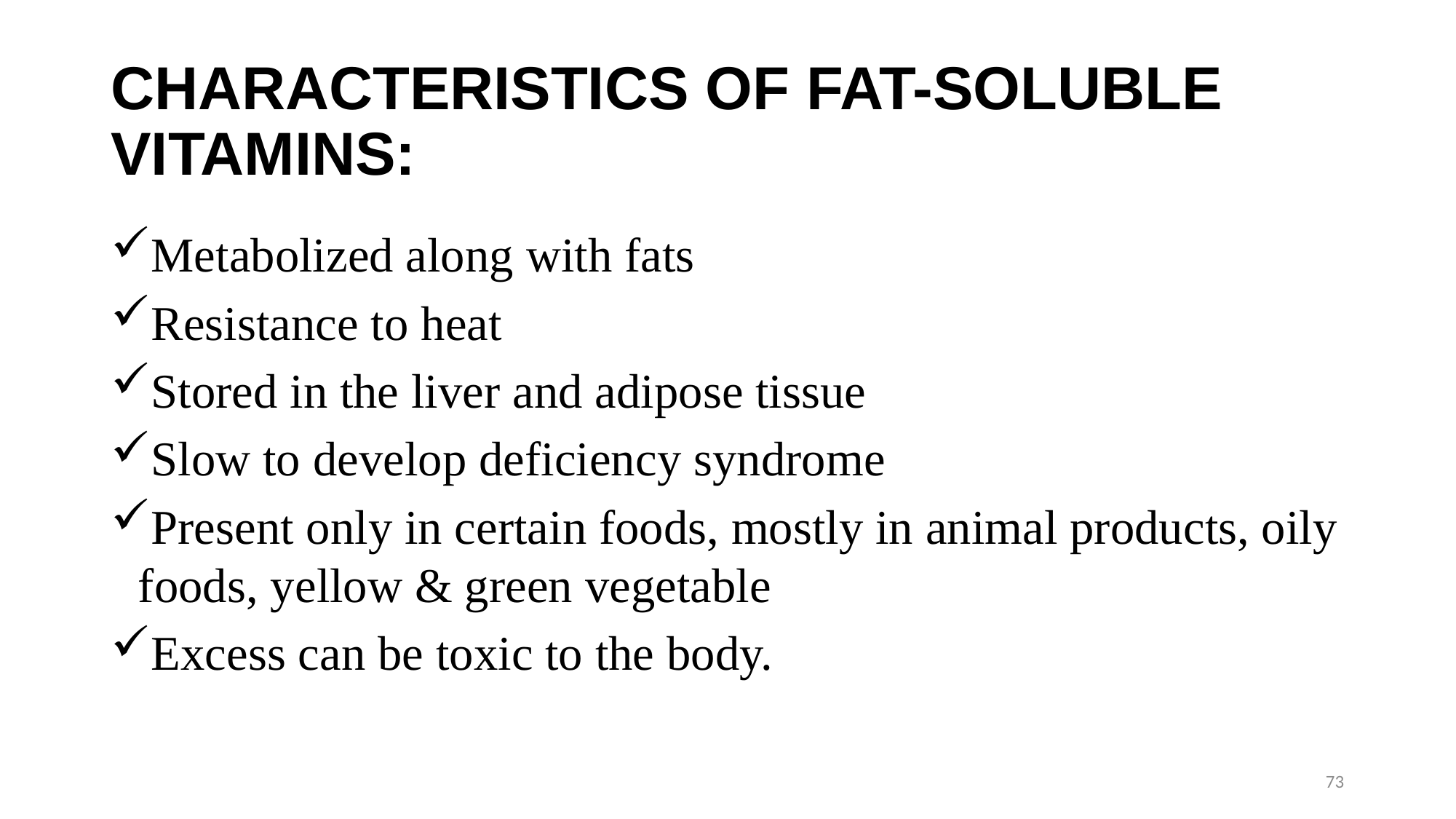

# CHARACTERISTICS OF FAT-SOLUBLE VITAMINS:
Metabolized along with fats
Resistance to heat
Stored in the liver and adipose tissue
Slow to develop deficiency syndrome
Present only in certain foods, mostly in animal products, oily foods, yellow & green vegetable
Excess can be toxic to the body.

73